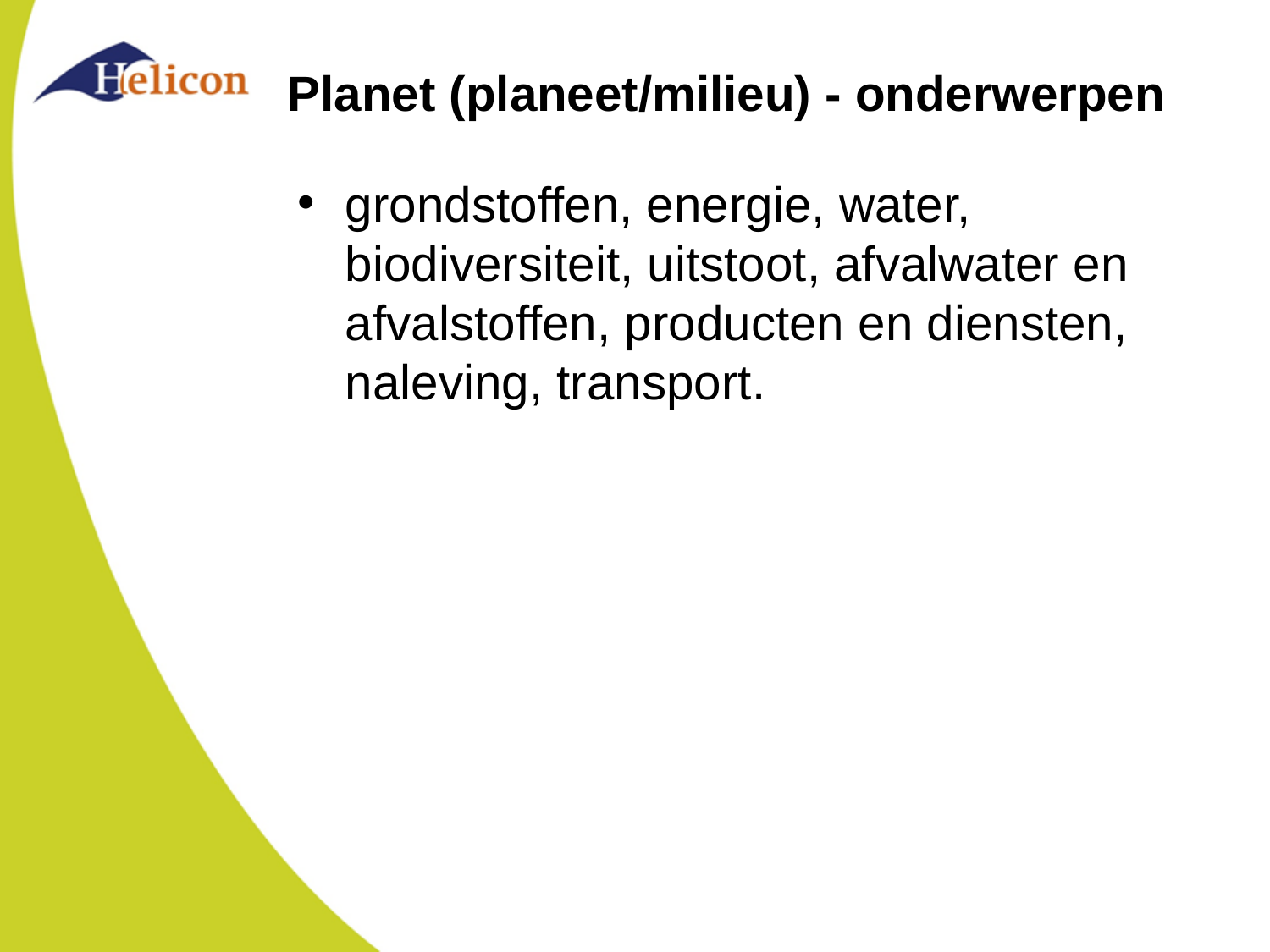

# Planet (planeet/milieu) - onderwerpen
grondstoffen, energie, water, biodiversiteit, uitstoot, afvalwater en afvalstoffen, producten en diensten, naleving, transport.